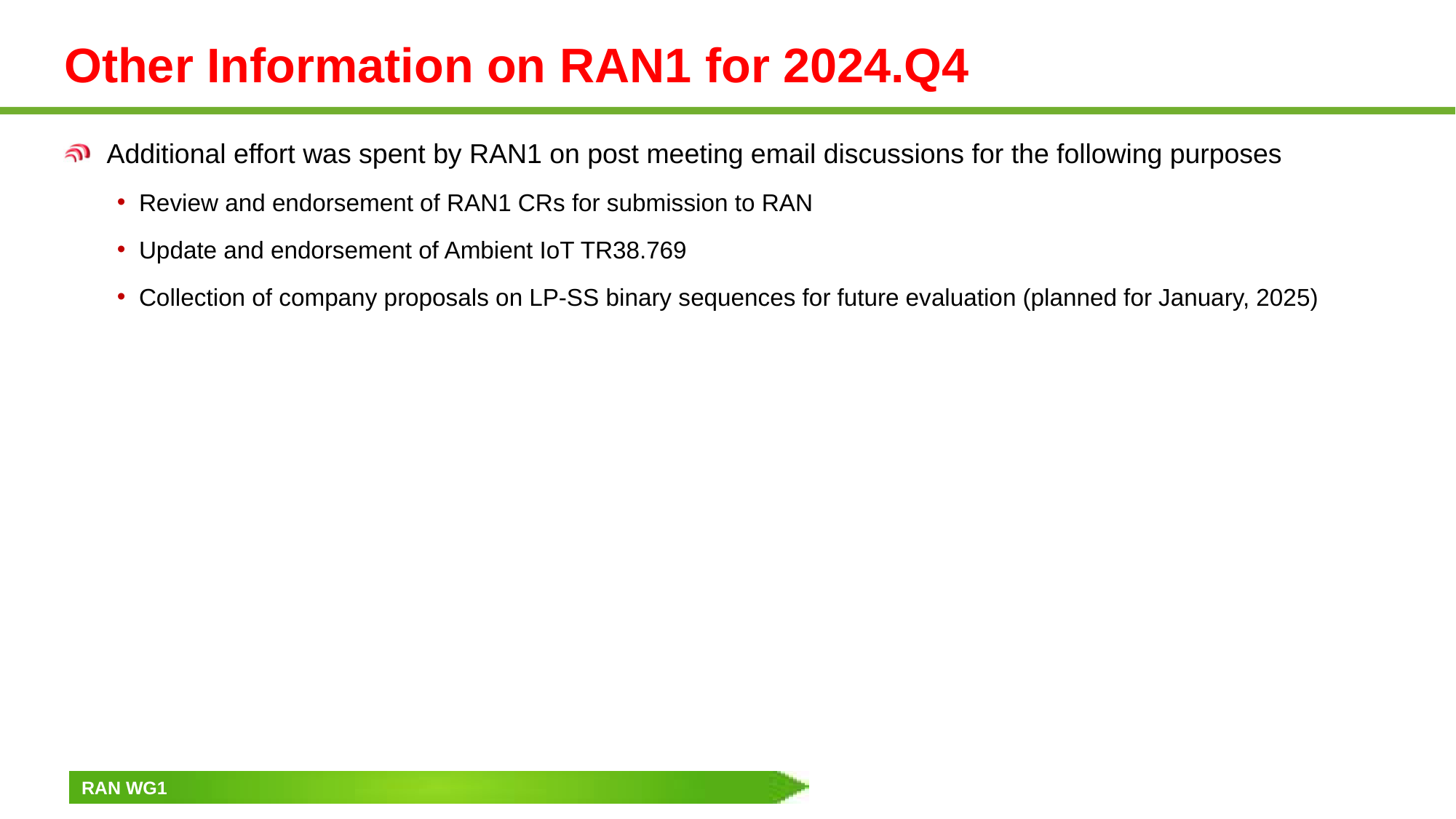

# Other Information on RAN1 for 2024.Q4
Additional effort was spent by RAN1 on post meeting email discussions for the following purposes
Review and endorsement of RAN1 CRs for submission to RAN
Update and endorsement of Ambient IoT TR38.769
Collection of company proposals on LP-SS binary sequences for future evaluation (planned for January, 2025)